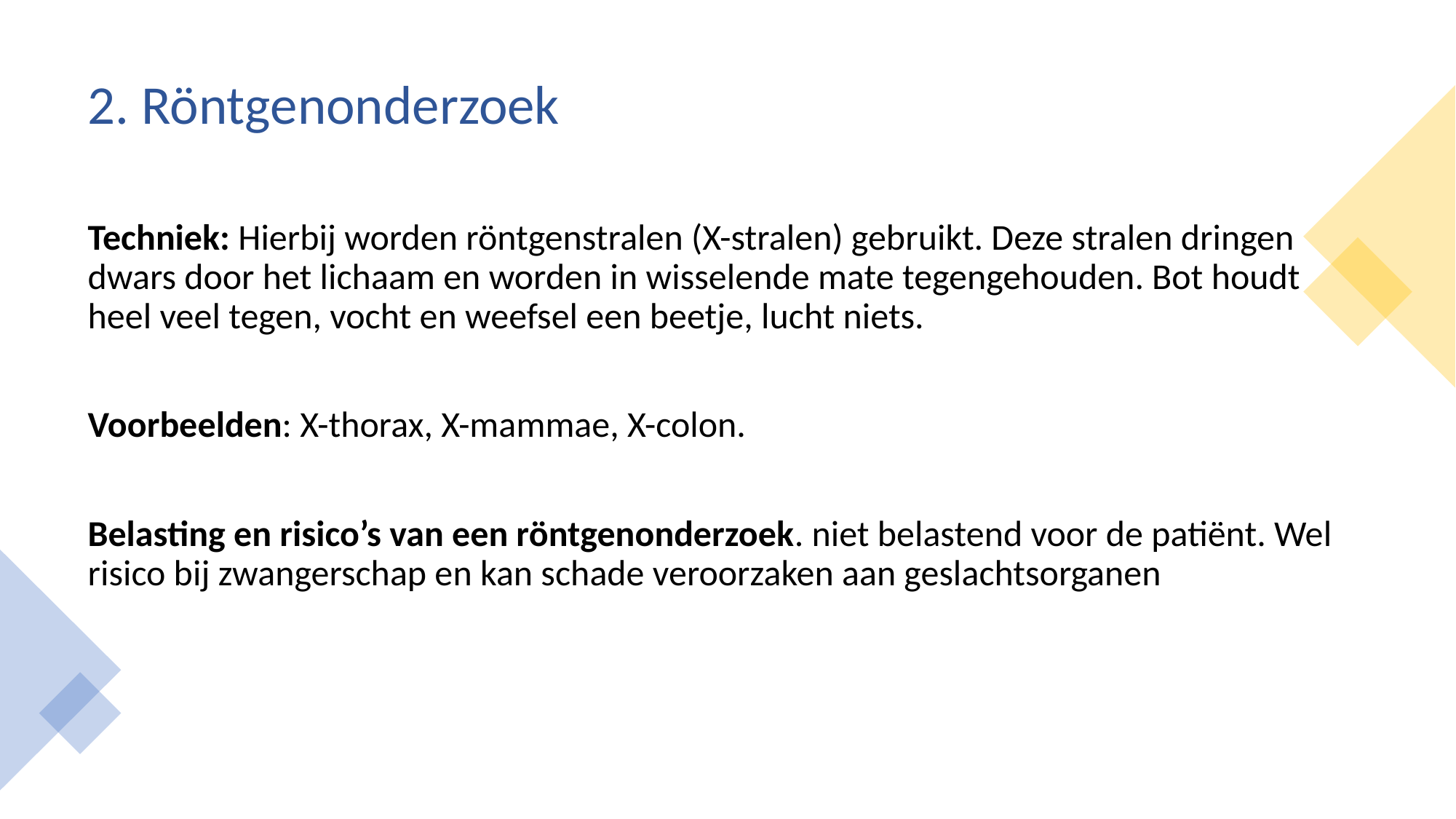

# 2. Röntgenonderzoek

Techniek: Hierbij worden röntgenstralen (X-stralen) gebruikt. Deze stralen dringen dwars door het lichaam en worden in wisselende mate tegengehouden. Bot houdt heel veel tegen, vocht en weefsel een beetje, lucht niets.

Voorbeelden: X-thorax, X-mammae, X-colon.

Belasting en risico’s van een röntgenonderzoek. niet belastend voor de patiënt. Wel risico bij zwangerschap en kan schade veroorzaken aan geslachtsorganen